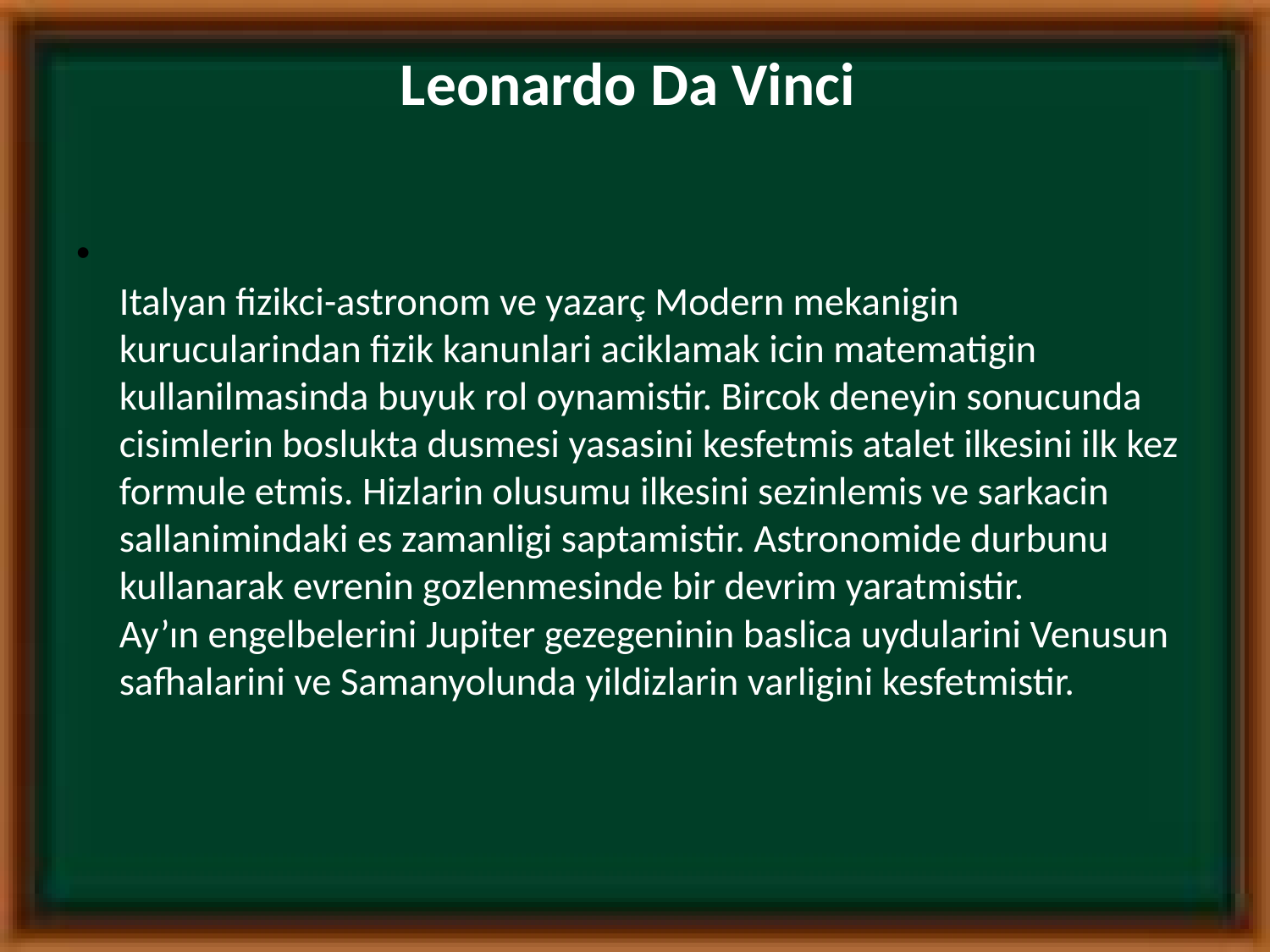

# Leonardo Da Vinci
Italyan fizikci-astronom ve yazarç Modern mekanigin kurucularindan fizik kanunlari aciklamak icin matematigin kullanilmasinda buyuk rol oynamistir. Bircok deneyin sonucunda cisimlerin boslukta dusmesi yasasini kesfetmis atalet ilkesini ilk kez formule etmis. Hizlarin olusumu ilkesini sezinlemis ve sarkacin sallanimindaki es zamanligi saptamistir. Astronomide durbunu kullanarak evrenin gozlenmesinde bir devrim yaratmistir.
Ay’ın engelbelerini Jupiter gezegeninin baslica uydularini Venusun safhalarini ve Samanyolunda yildizlarin varligini kesfetmistir.